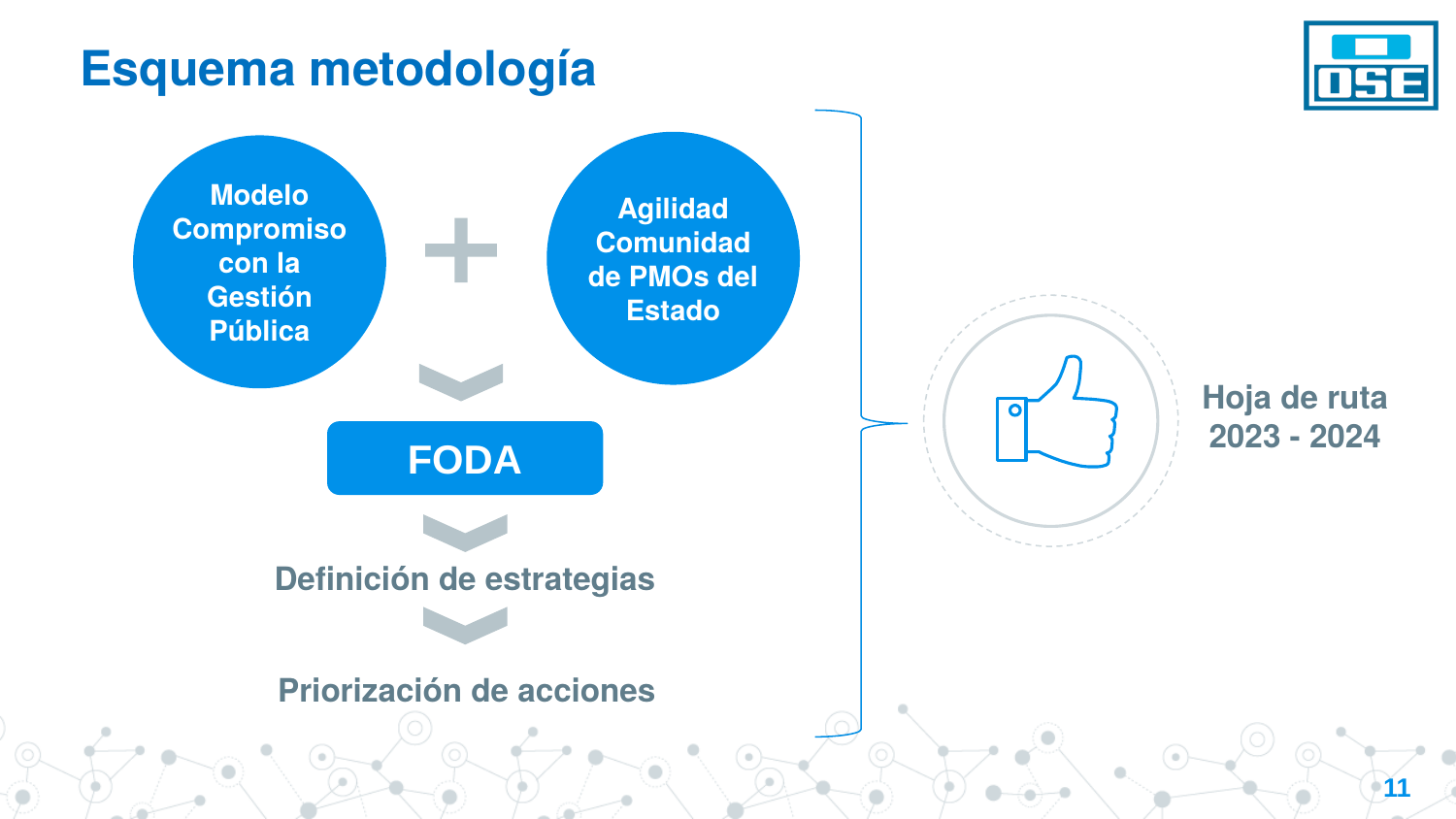

# Esquema metodología

Agilidad Comunidad de PMOs del Estado
Modelo Compromiso con la Gestión Pública

Hoja de ruta 2023 - 2024
FODA

Definición de estrategias

Priorización de acciones
11